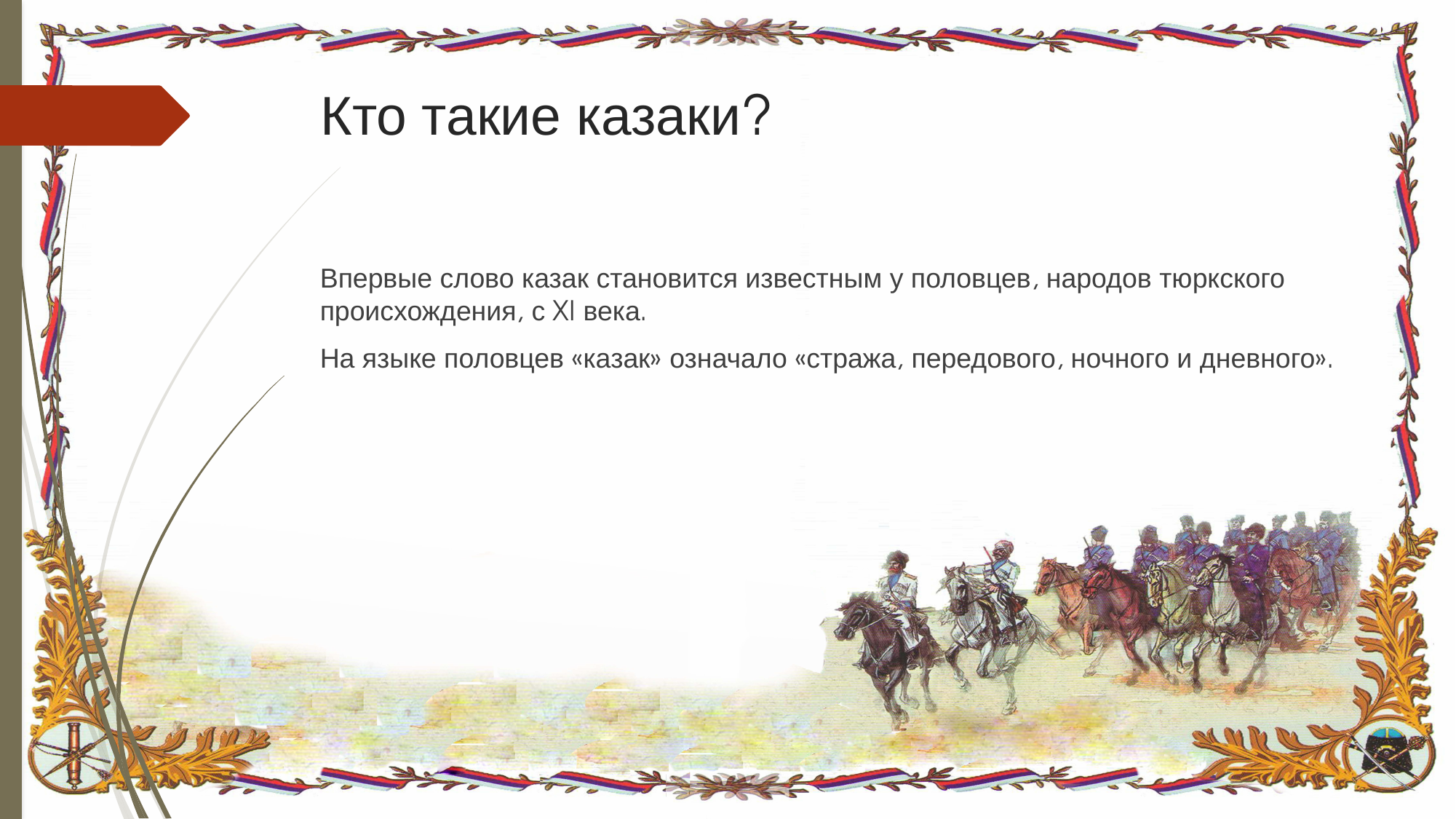

# Кто такие казаки?
Впервые слово казак становится известным у половцев, народов тюркского происхождения, с XI века.
На языке половцев «казак» означало «стража, передового, ночного и дневного».